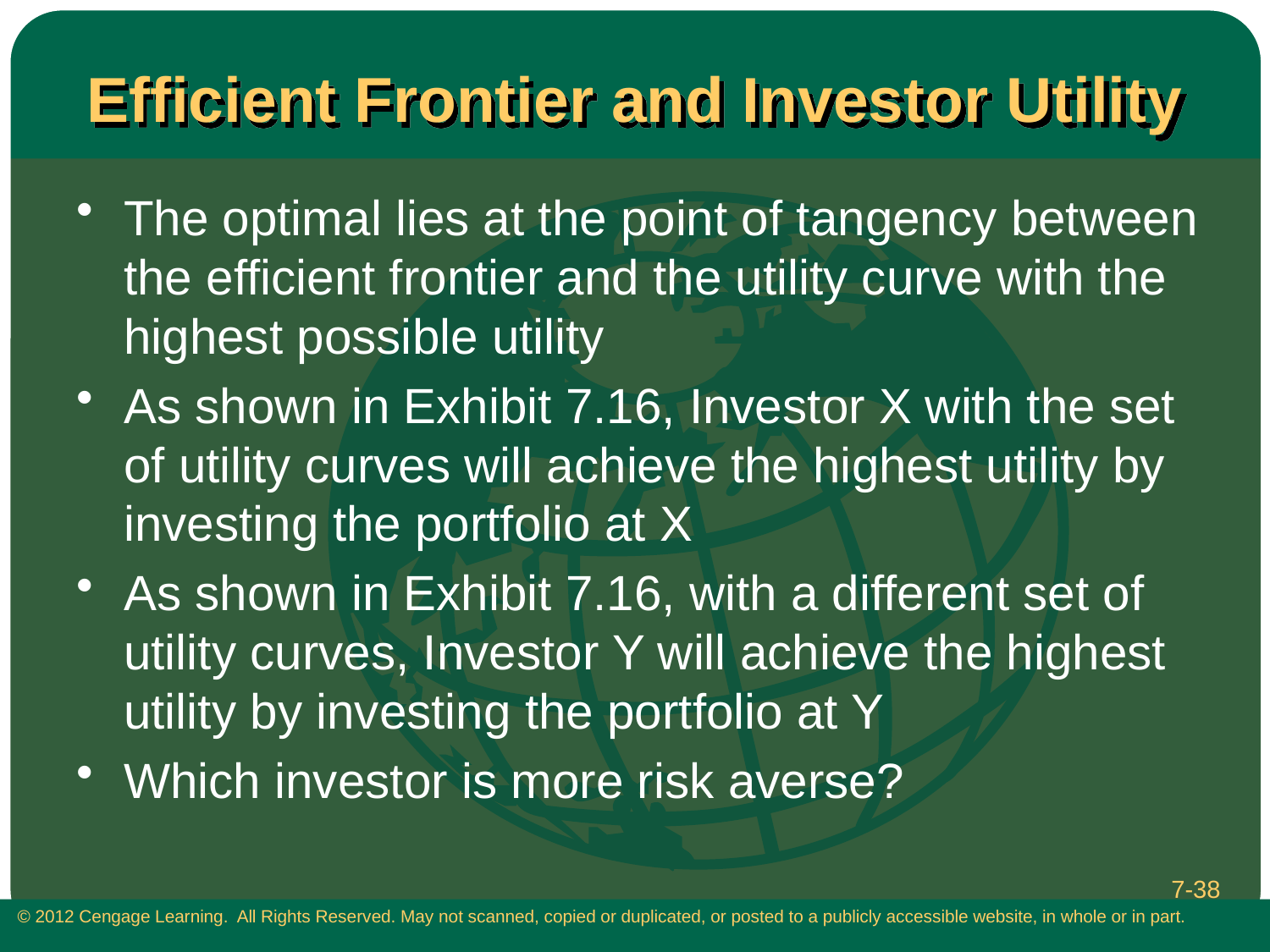

# Efficient Frontier and Investor Utility
The optimal lies at the point of tangency between the efficient frontier and the utility curve with the highest possible utility
As shown in Exhibit 7.16, Investor X with the set of utility curves will achieve the highest utility by investing the portfolio at X
As shown in Exhibit 7.16, with a different set of utility curves, Investor Y will achieve the highest utility by investing the portfolio at Y
Which investor is more risk averse?

7-38
 © 2012 Cengage Learning.  All Rights Reserved. May not scanned, copied or duplicated, or posted to a publicly accessible website, in whole or in part.